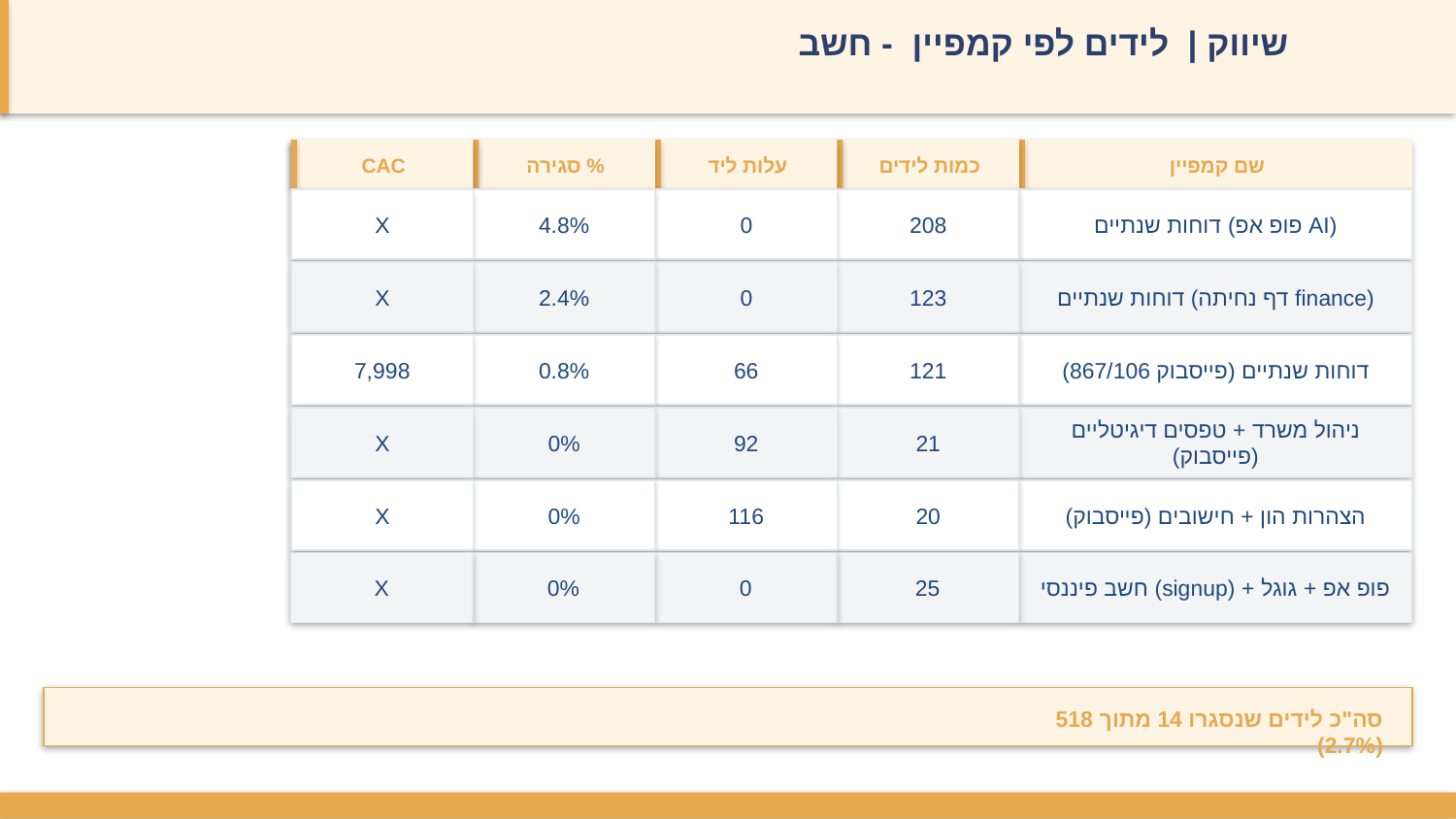

שיווק |  לידים לפי קמפיין  - חשב

CAC
% סגירה
עלות ליד
כמות לידים
שם קמפיין
X
4.8%
0
208
דוחות שנתיים (פופ אפ AI)
X
2.4%
0
123
דוחות שנתיים (דף נחיתה finance)
7,998
0.8%
66
121
דוחות שנתיים (פייסבוק 867/106)
X
0%
92
21
ניהול משרד + טפסים דיגיטליים (פייסבוק)
X
0%
116
20
הצהרות הון + חישובים (פייסבוק)
X
0%
0
25
חשב פיננסי (signup) + פופ אפ + גוגל

סה"כ לידים שנסגרו 14 מתוך 518 (2.7%)